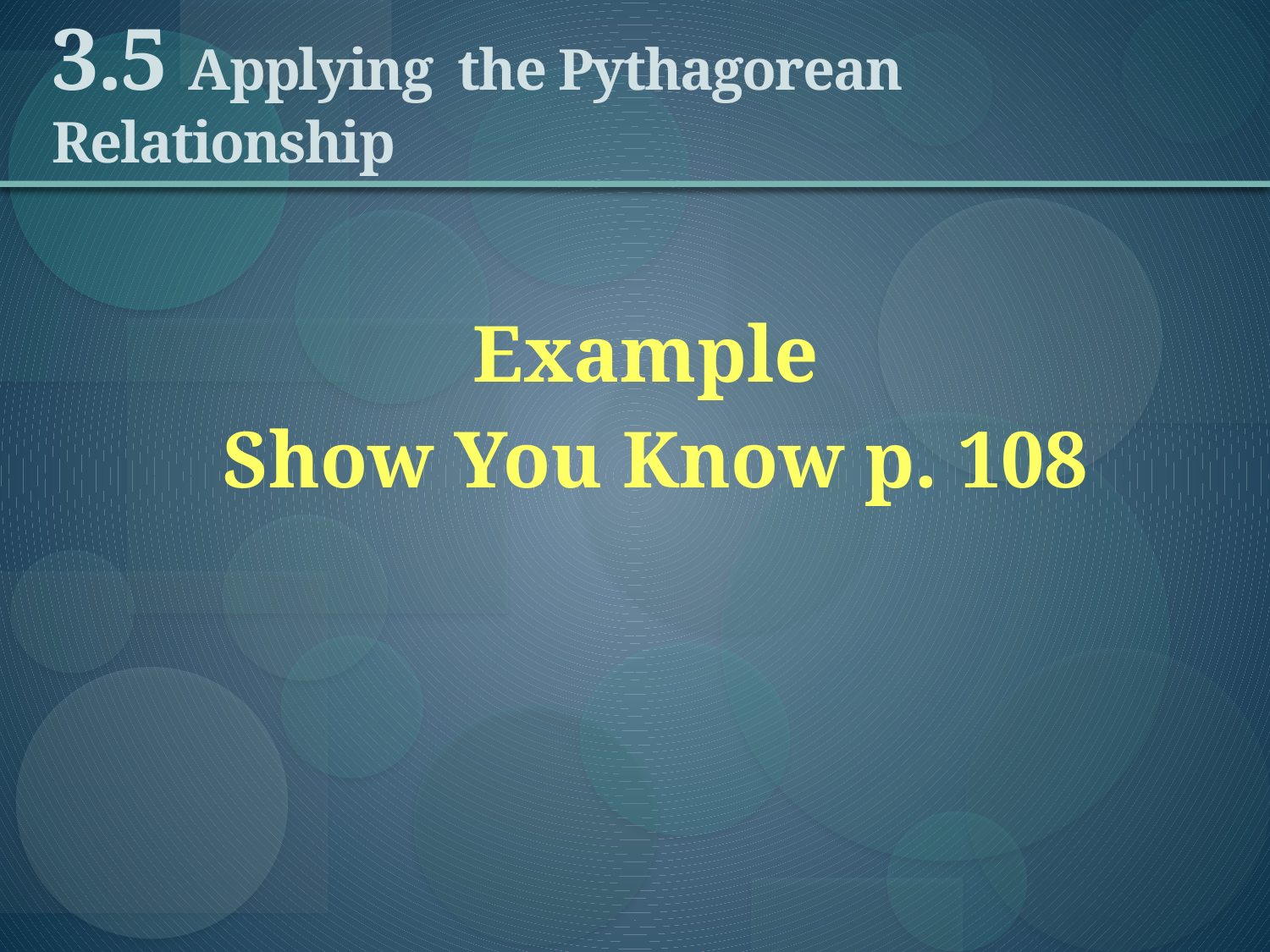

# 3.5 Applying  the Pythagorean Relationship

Example
Show You Know p. 108